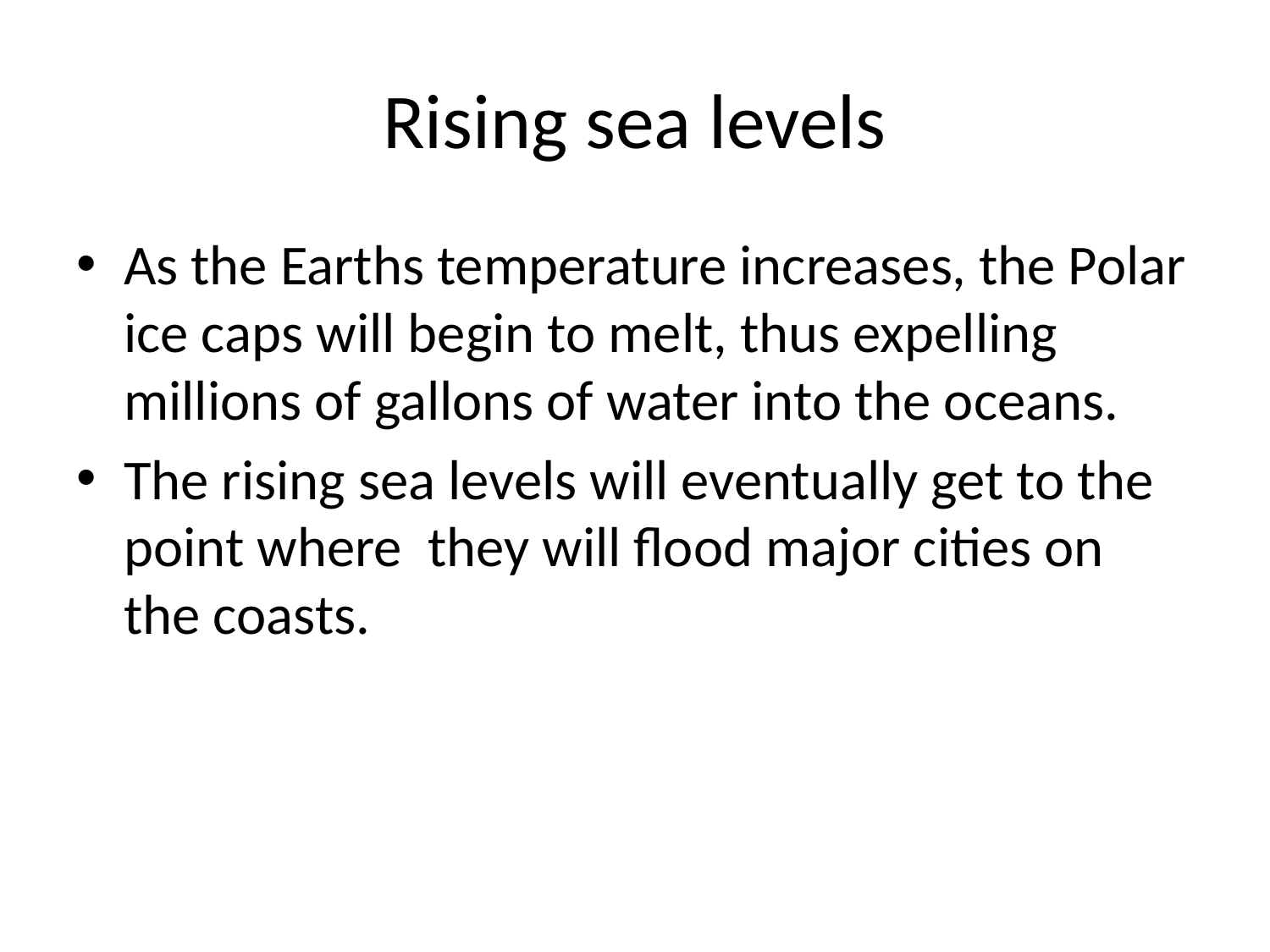

# Rising sea levels
As the Earths temperature increases, the Polar ice caps will begin to melt, thus expelling millions of gallons of water into the oceans.
The rising sea levels will eventually get to the point where  they will flood major cities on the coasts.